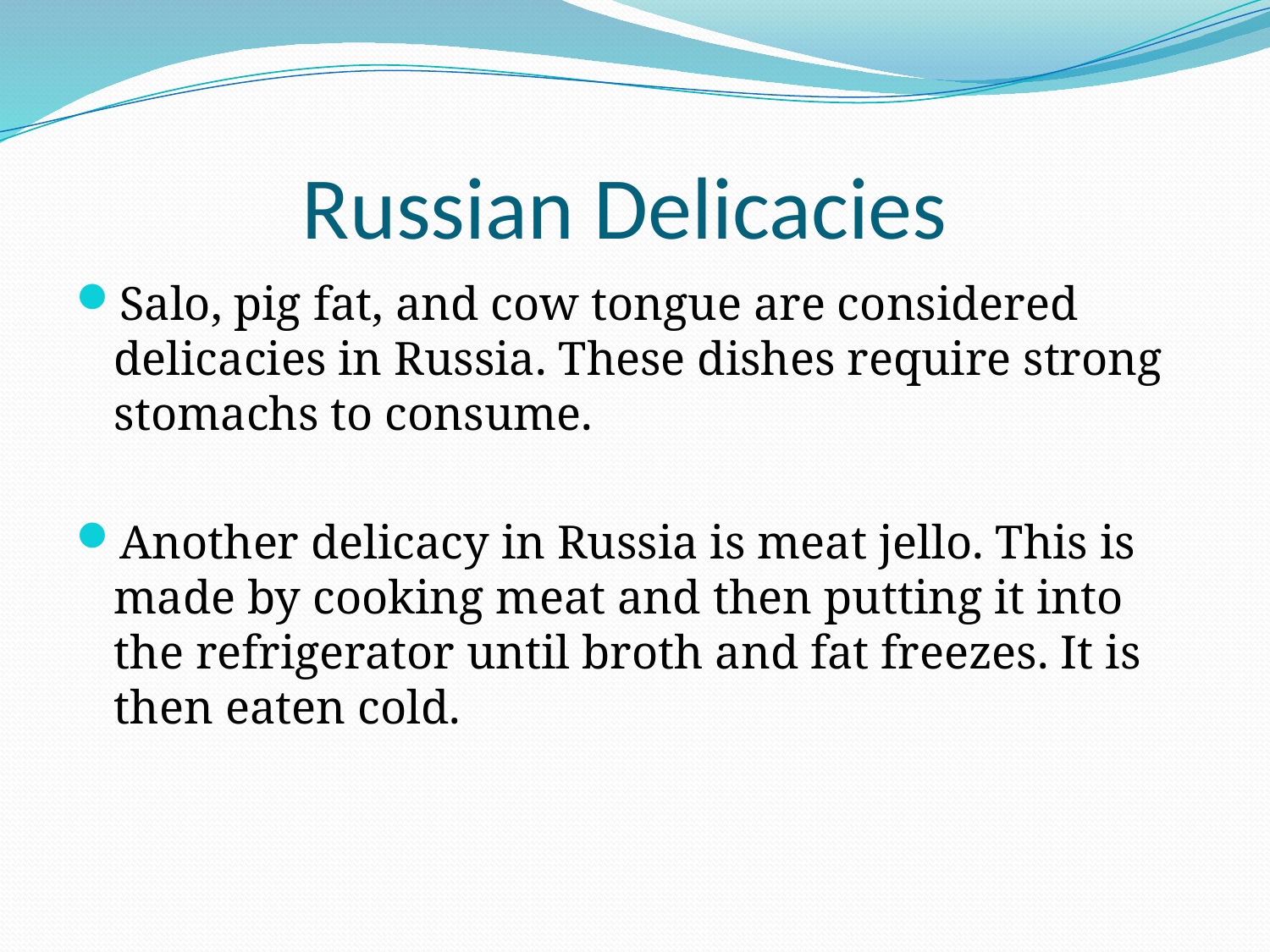

# Russian Delicacies
Salo, pig fat, and cow tongue are considered delicacies in Russia. These dishes require strong stomachs to consume.

Another delicacy in Russia is meat jello. This is made by cooking meat and then putting it into the refrigerator until broth and fat freezes. It is then eaten cold.